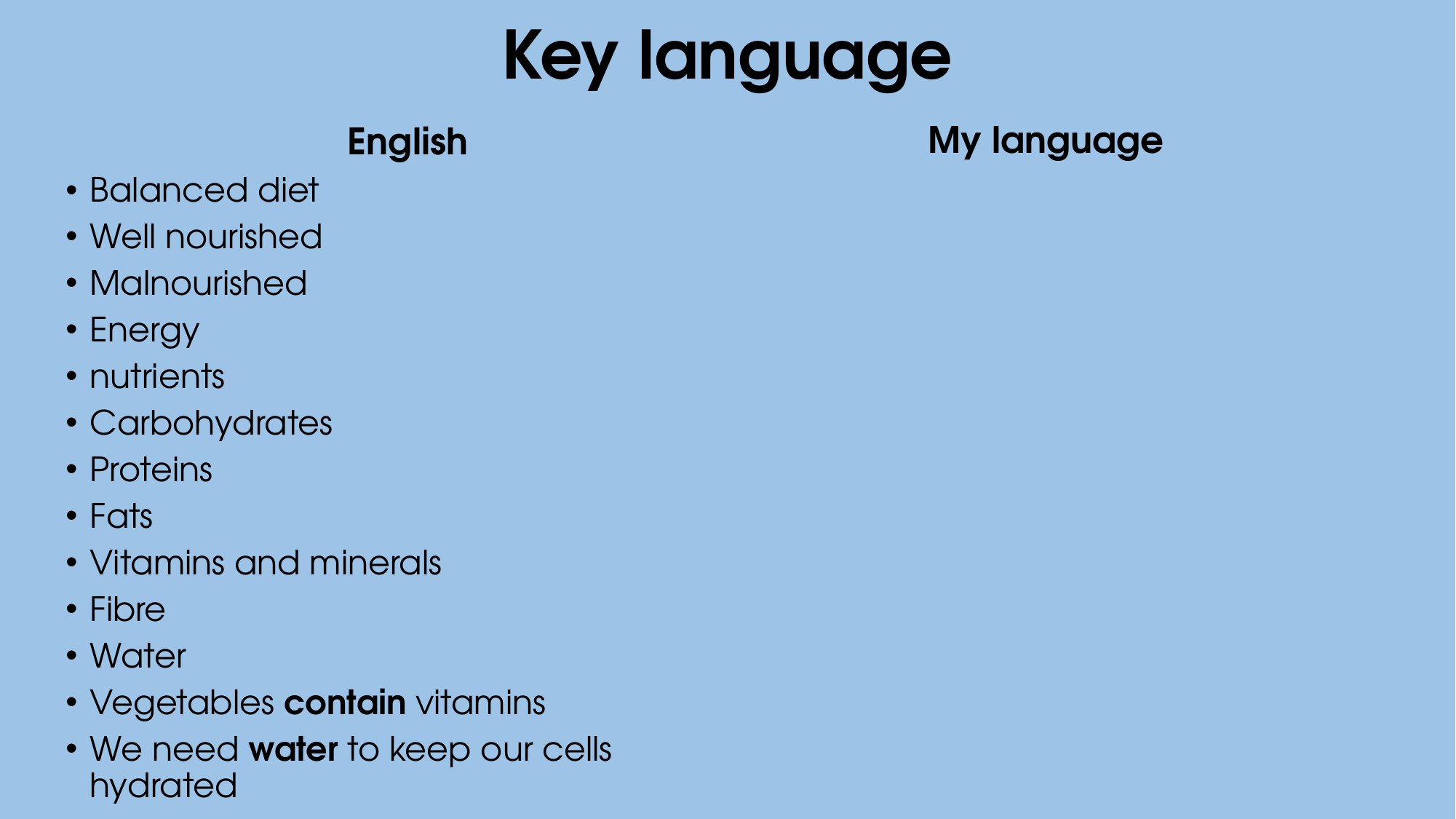

# Key language
English
My language
Balanced diet
Well nourished
Malnourished
Energy
nutrients
Carbohydrates
Proteins
Fats
Vitamins and minerals
Fibre
Water
Vegetables contain vitamins
We need water to keep our cells hydrated